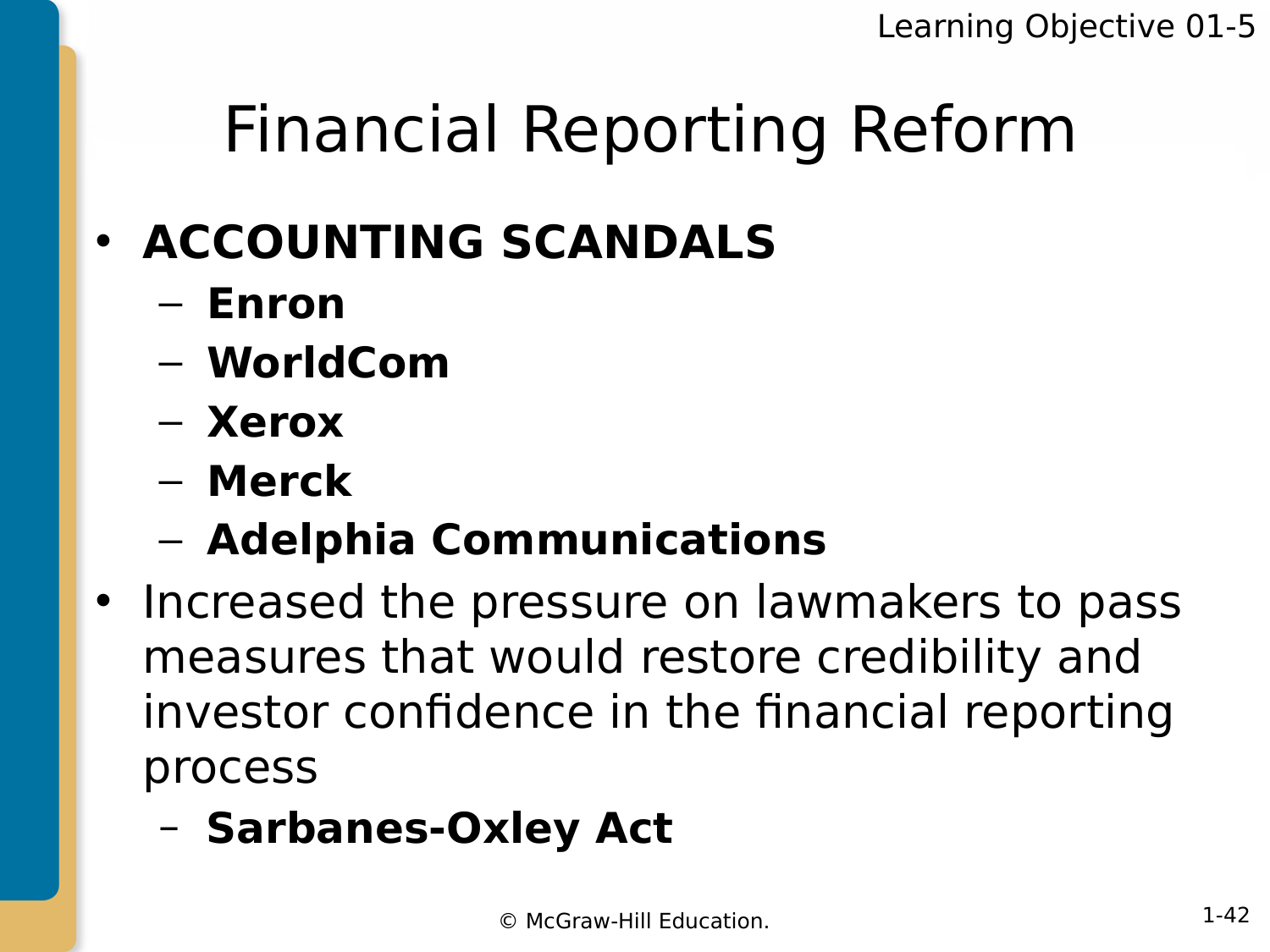

Learning Objective 01-5
# Financial Reporting Reform
Accounting Scandals
Enron
WorldCom
Xerox
Merck
Adelphia Communications
Increased the pressure on lawmakers to pass measures that would restore credibility and investor confidence in the financial reporting process
Sarbanes-Oxley Act